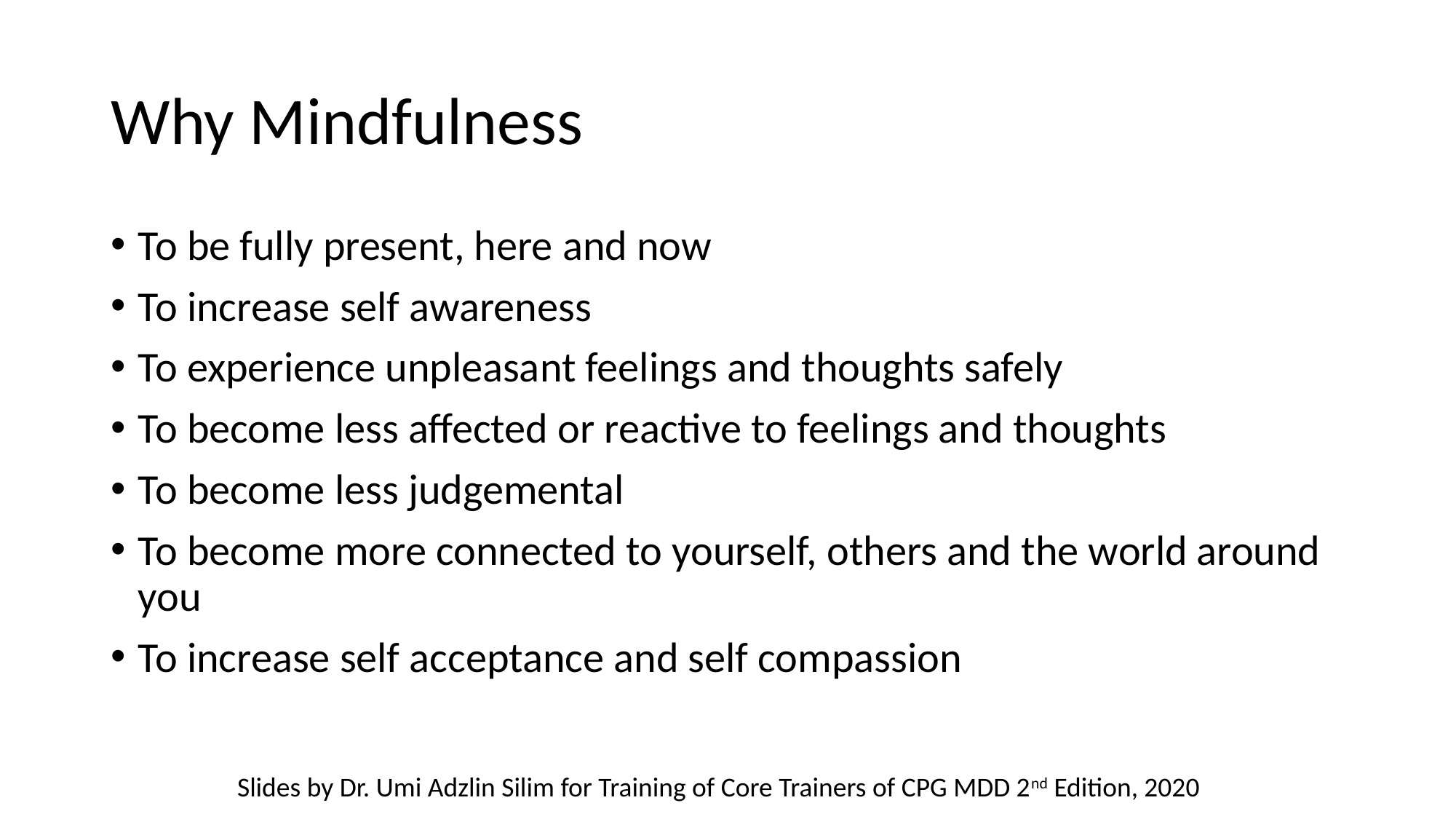

# Why Mindfulness
To be fully present, here and now
To increase self awareness
To experience unpleasant feelings and thoughts safely
To become less affected or reactive to feelings and thoughts
To become less judgemental
To become more connected to yourself, others and the world around you
To increase self acceptance and self compassion
Slides by Dr. Umi Adzlin Silim for Training of Core Trainers of CPG MDD 2nd Edition, 2020